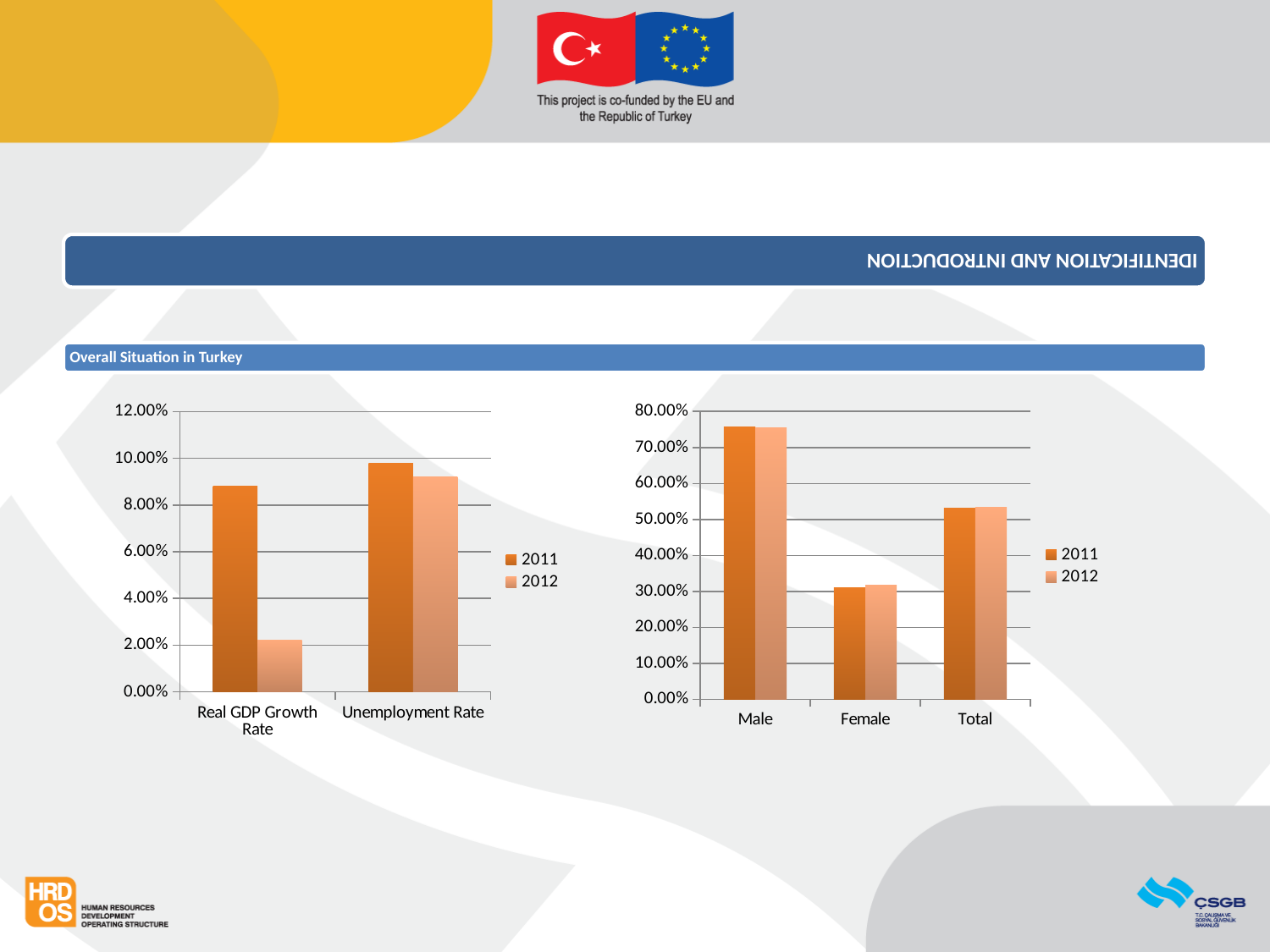

IDENTIFICATION AND INTRODUCTION
Overall Situation in Turkey

### Chart

| Category | 2011 | 2012 |
|---|---|---|
| Real GDP Growth Rate | 0.08800000000000002 | 0.022000000000000002 |
| Unemployment Rate | 0.09800000000000003 | 0.09200000000000003 |

### Chart

| Category | 2011 | 2012 |
|---|---|---|
| Male | 0.7560000000000001 | 0.7540000000000001 |
| Female | 0.31000000000000005 | 0.31800000000000006 |
| Total | 0.532 | 0.533 |